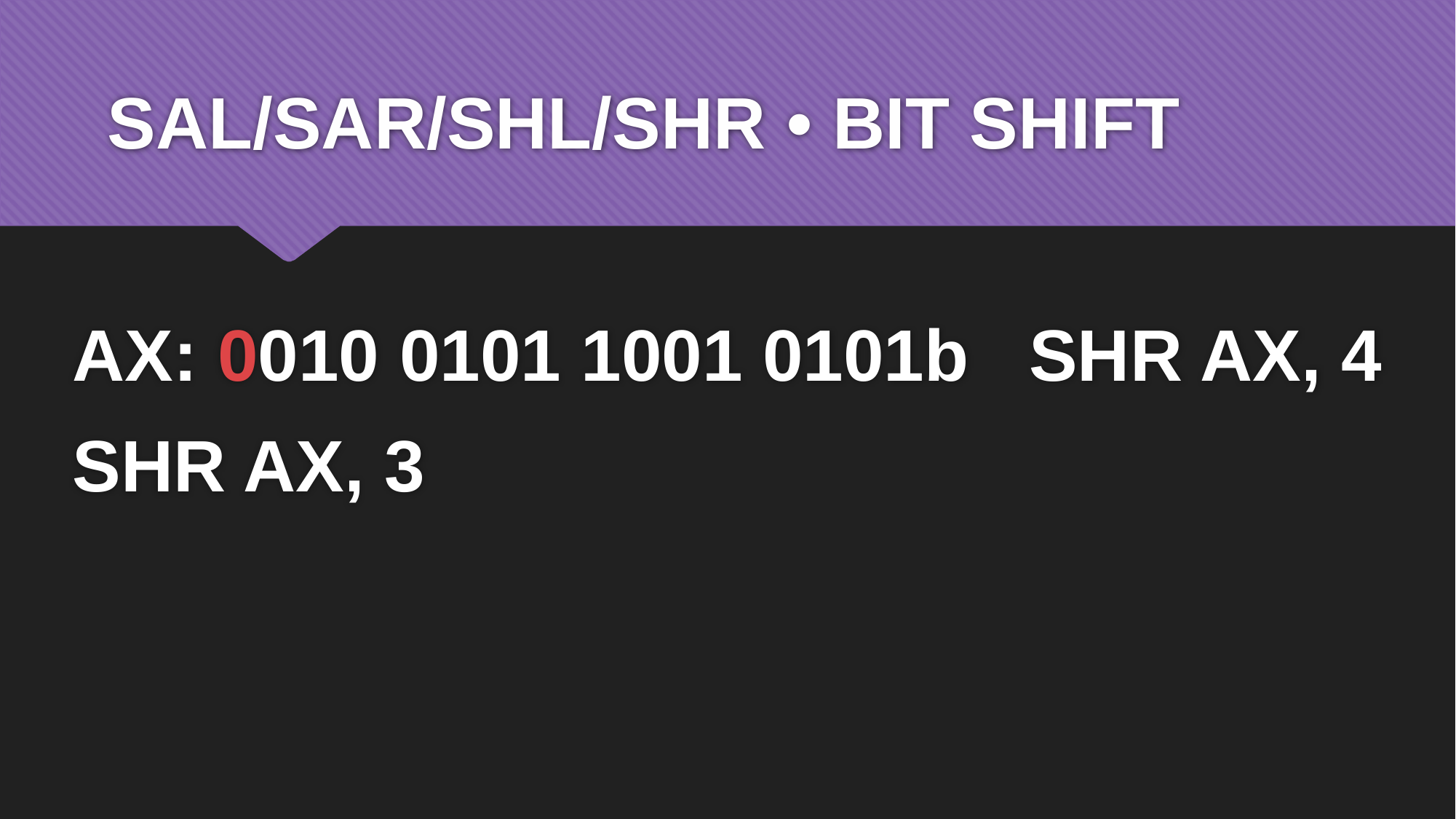

# SAL/SAR/SHL/SHR • BIT SHIFT
AX: 0010 0101 1001 0101b   SHR AX, 4
SHR AX, 3